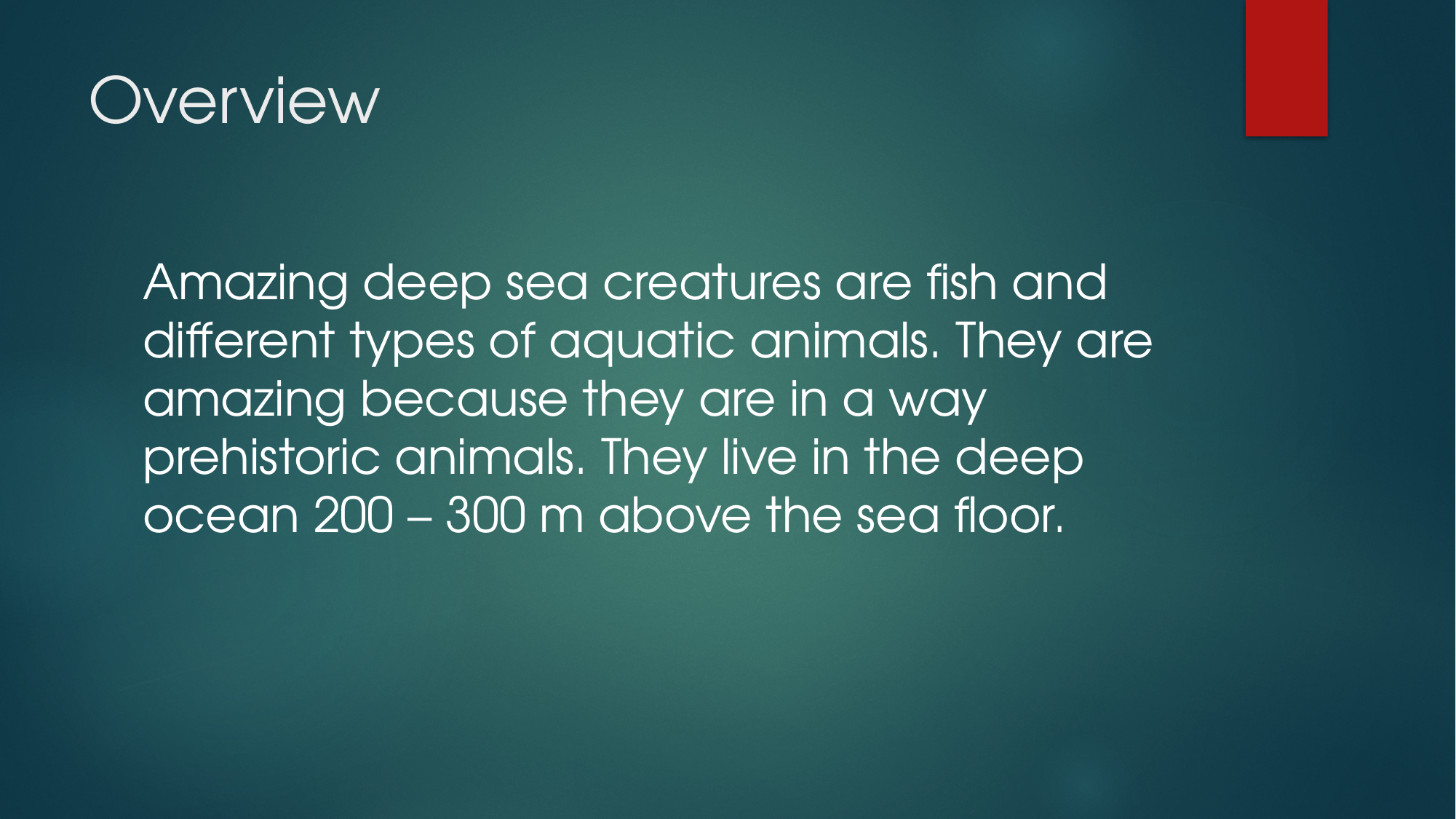

# Overview
Amazing deep sea creatures are fish and different types of aquatic animals. They are amazing because they are in a way prehistoric animals. They live in the deep ocean 200 – 300 m above the sea floor.